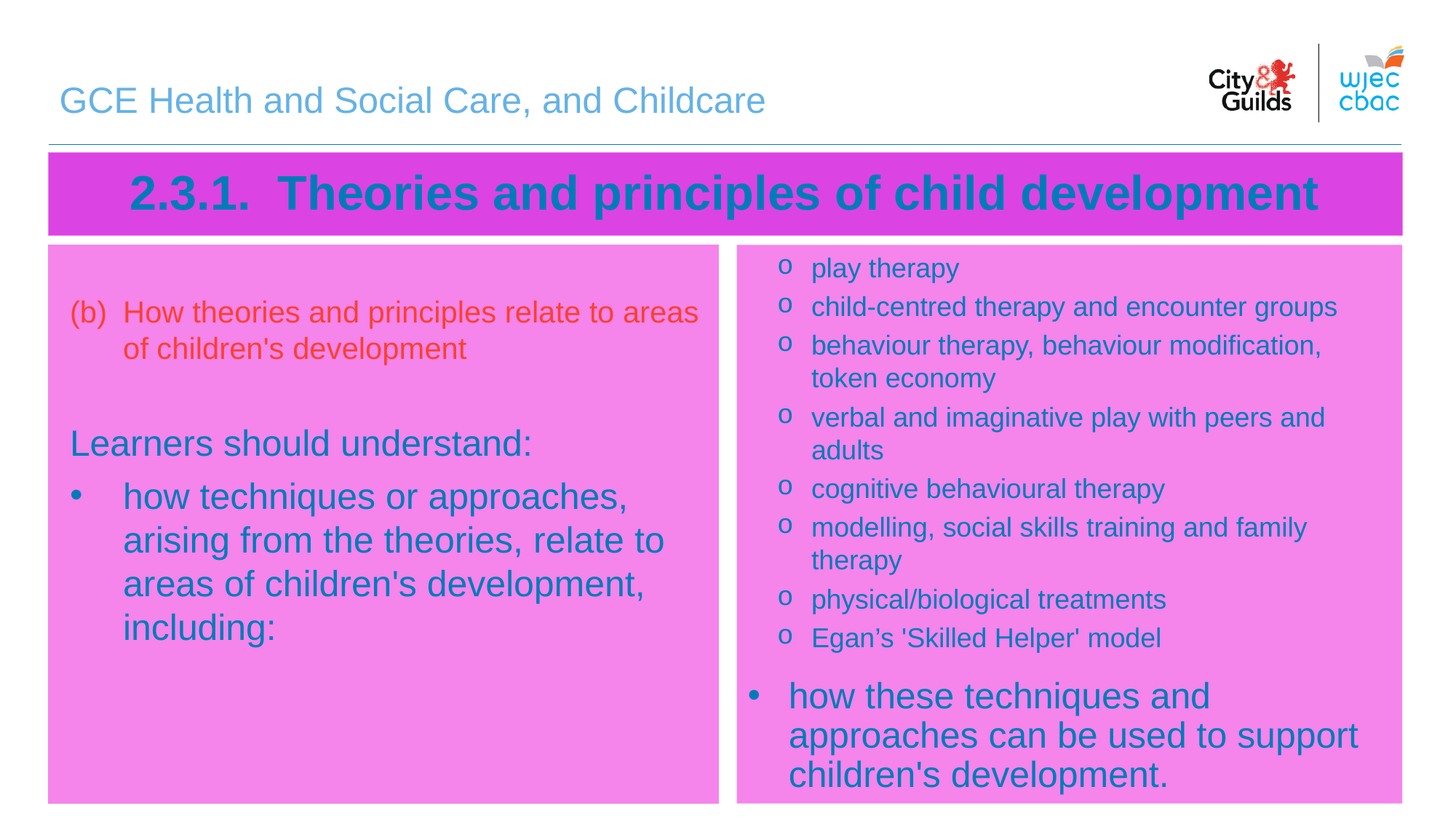

GCE Health and Social Care, and Childcare
# 2.3.1.  Theories and principles of child development

(b)	How theories and principles relate to areas of children's development

Learners should understand:
how techniques or approaches, arising from the theories, relate to areas of children's development, including:

play therapy
child-centred therapy and encounter groups
behaviour therapy, behaviour modification, token economy
verbal and imaginative play with peers and adults
cognitive behavioural therapy
modelling, social skills training and family therapy
physical/biological treatments
Egan’s 'Skilled Helper' model
how these techniques and approaches can be used to support children's development.